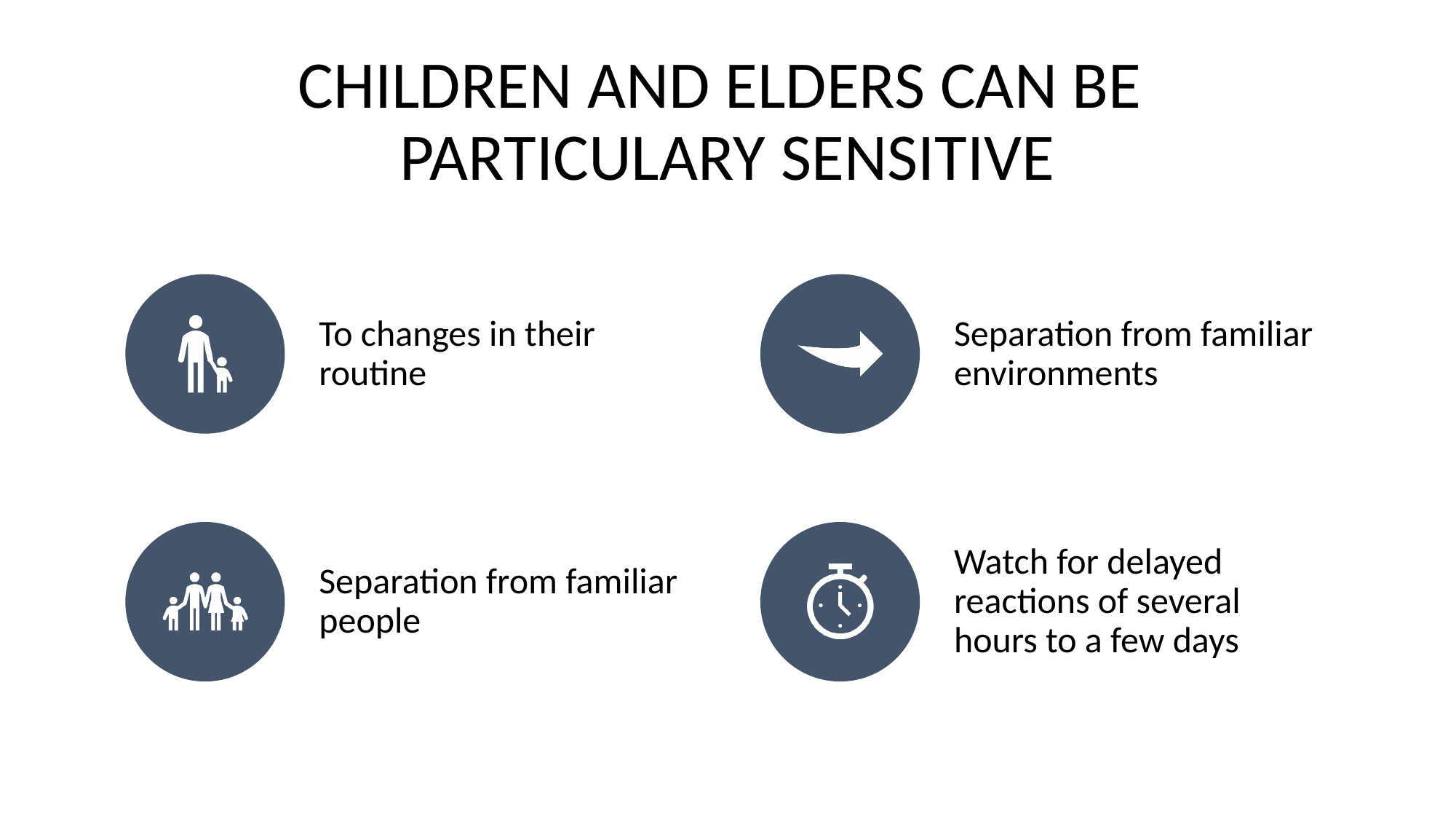

# CHILDREN AND ELDERS CAN BE PARTICULARY SENSITIVE
To changes in their routine
Separation from familiar environments
Separation from familiar people
Watch for delayed reactions of several hours to a few days